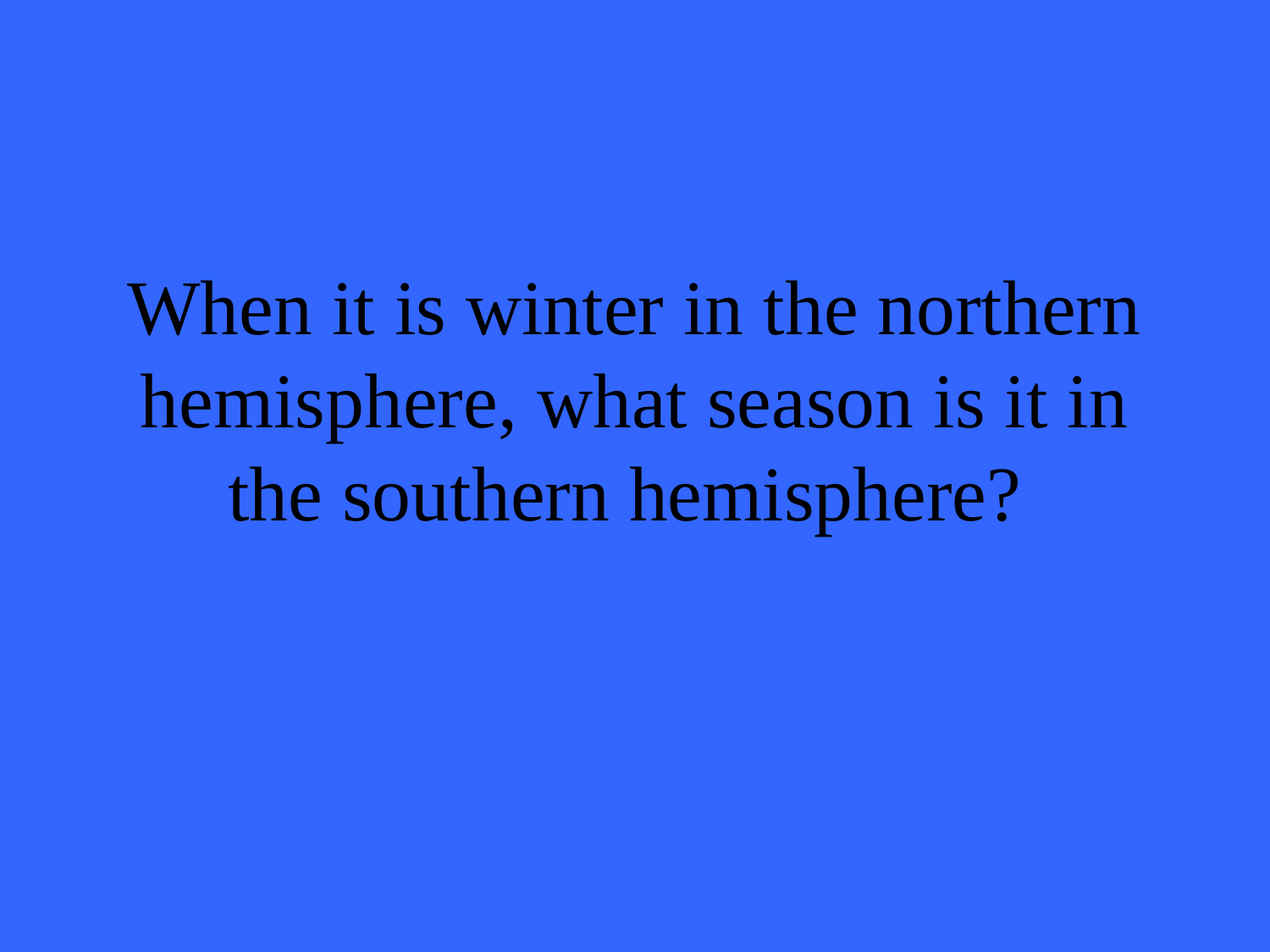

# When it is winter in the northern hemisphere, what season is it in the southern hemisphere?